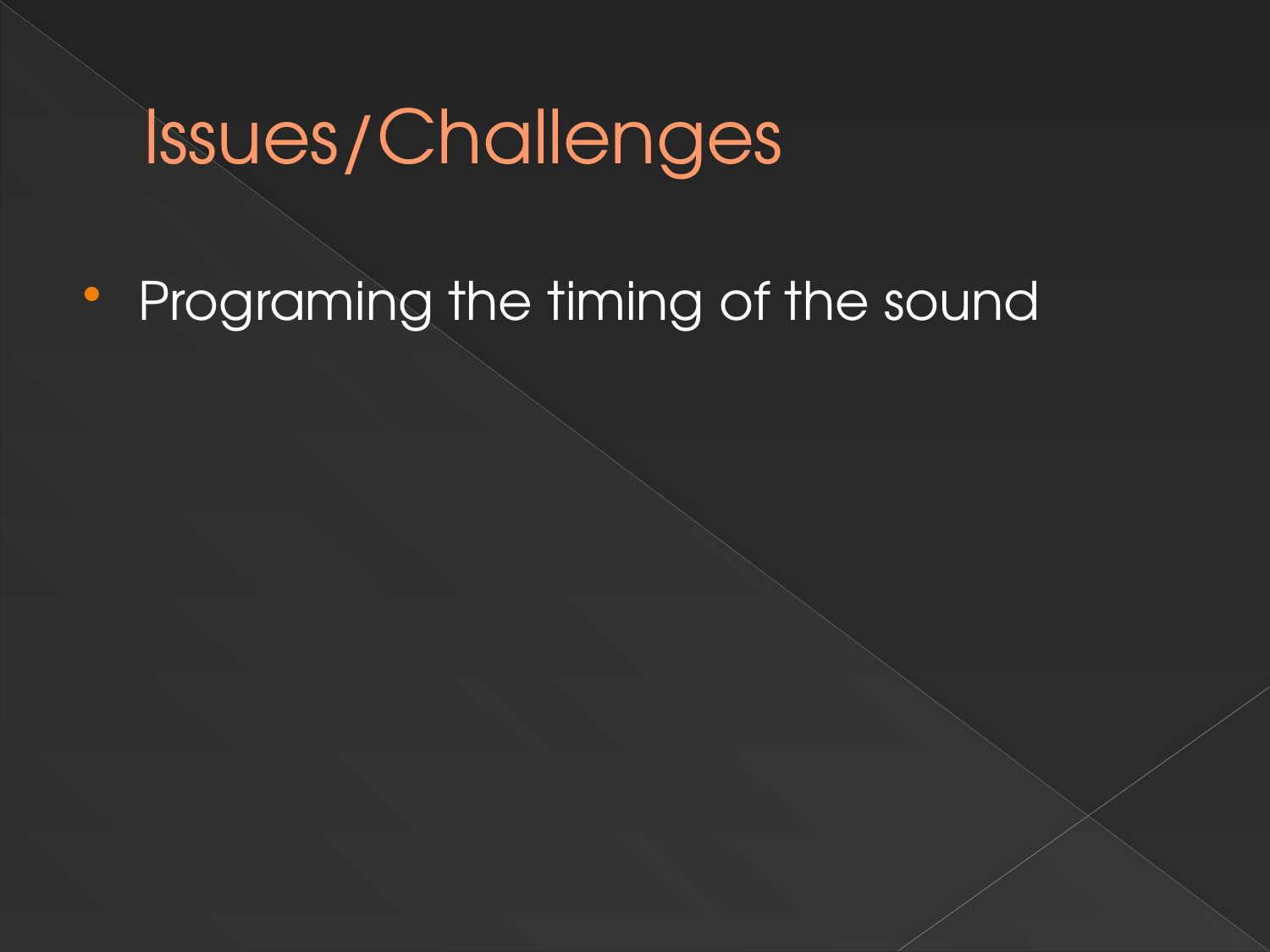

# Issues/Challenges
Programing the timing of the sound